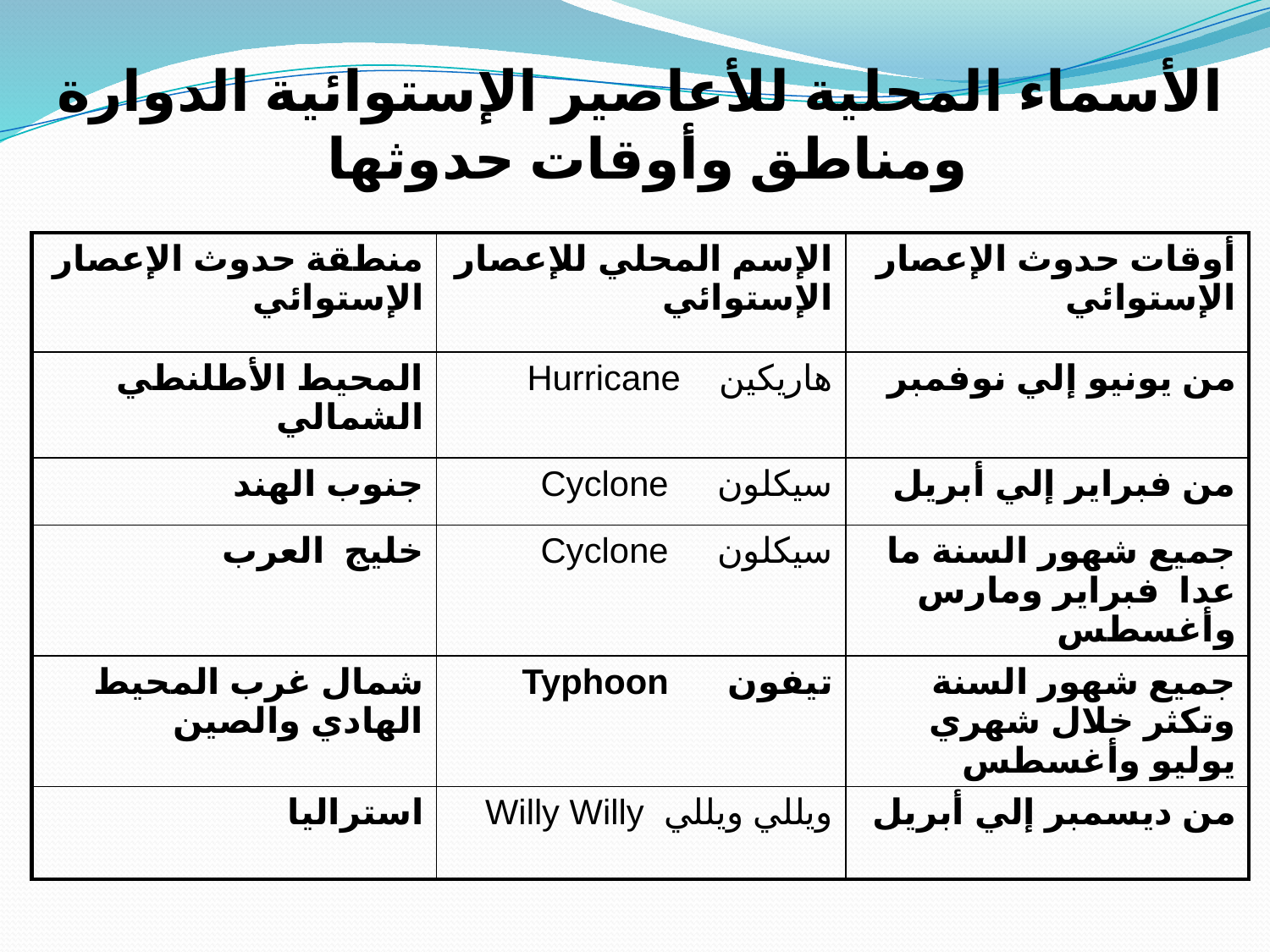

# الأسماء المحلية للأعاصير الإستوائية الدوارة ومناطق وأوقات حدوثها
| منطقة حدوث الإعصار الإستوائي | الإسم المحلي للإعصار الإستوائي | أوقات حدوث الإعصار الإستوائي |
| --- | --- | --- |
| المحيط الأطلنطي الشمالي | هاريكين Hurricane | من يونيو إلي نوفمبر |
| جنوب الهند | سيكلون Cyclone | من فبراير إلي أبريل |
| خليج العرب | سيكلون Cyclone | جميع شهور السنة ما عدا فبراير ومارس وأغسطس |
| شمال غرب المحيط الهادي والصين | تيفون Typhoon | جميع شهور السنة وتكثر خلال شهري يوليو وأغسطس |
| استراليا | ويللي ويللي Willy Willy | من ديسمبر إلي أبريل |